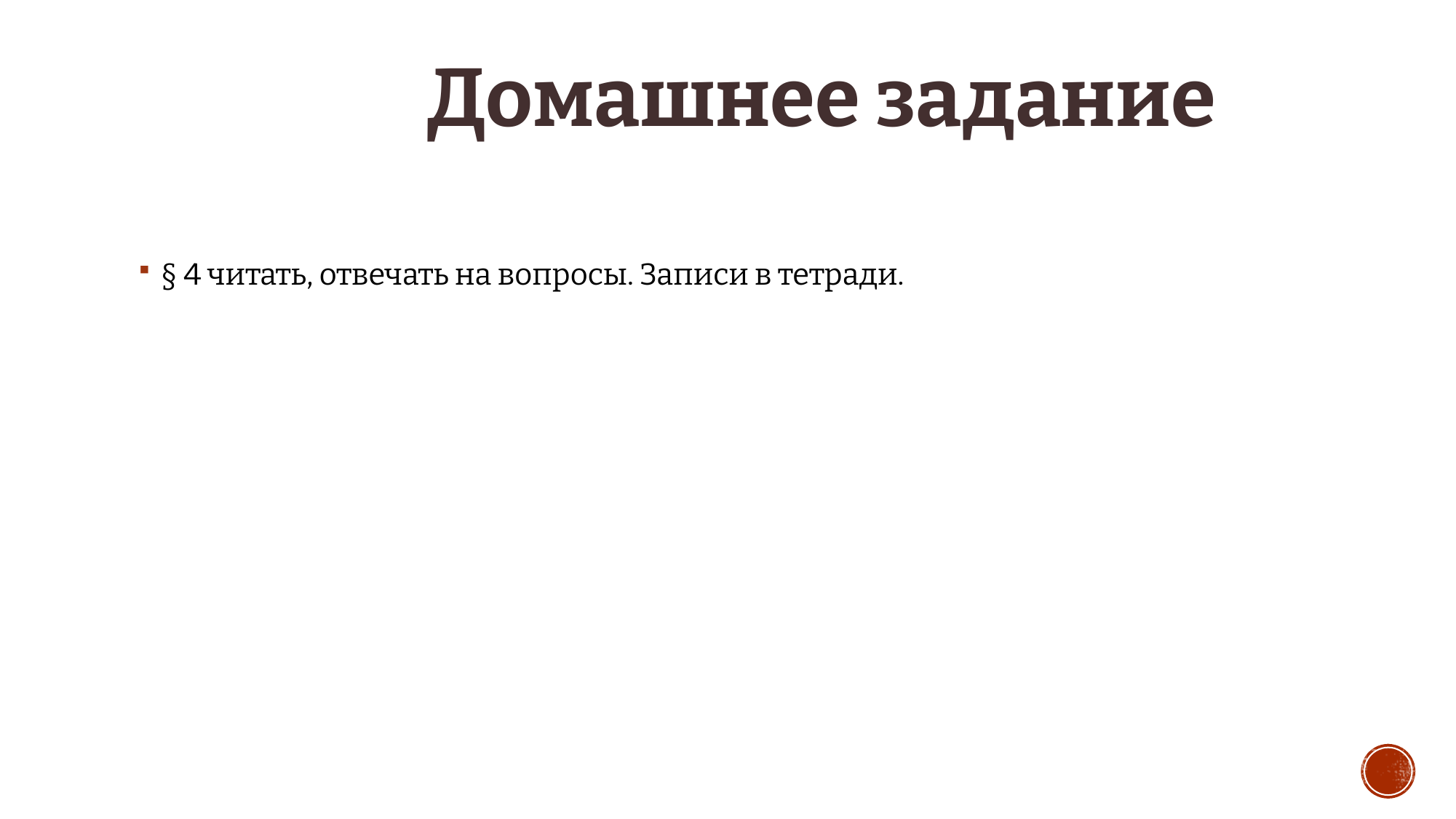

Домашнее задание
§ 4 читать, отвечать на вопросы. Записи в тетради.